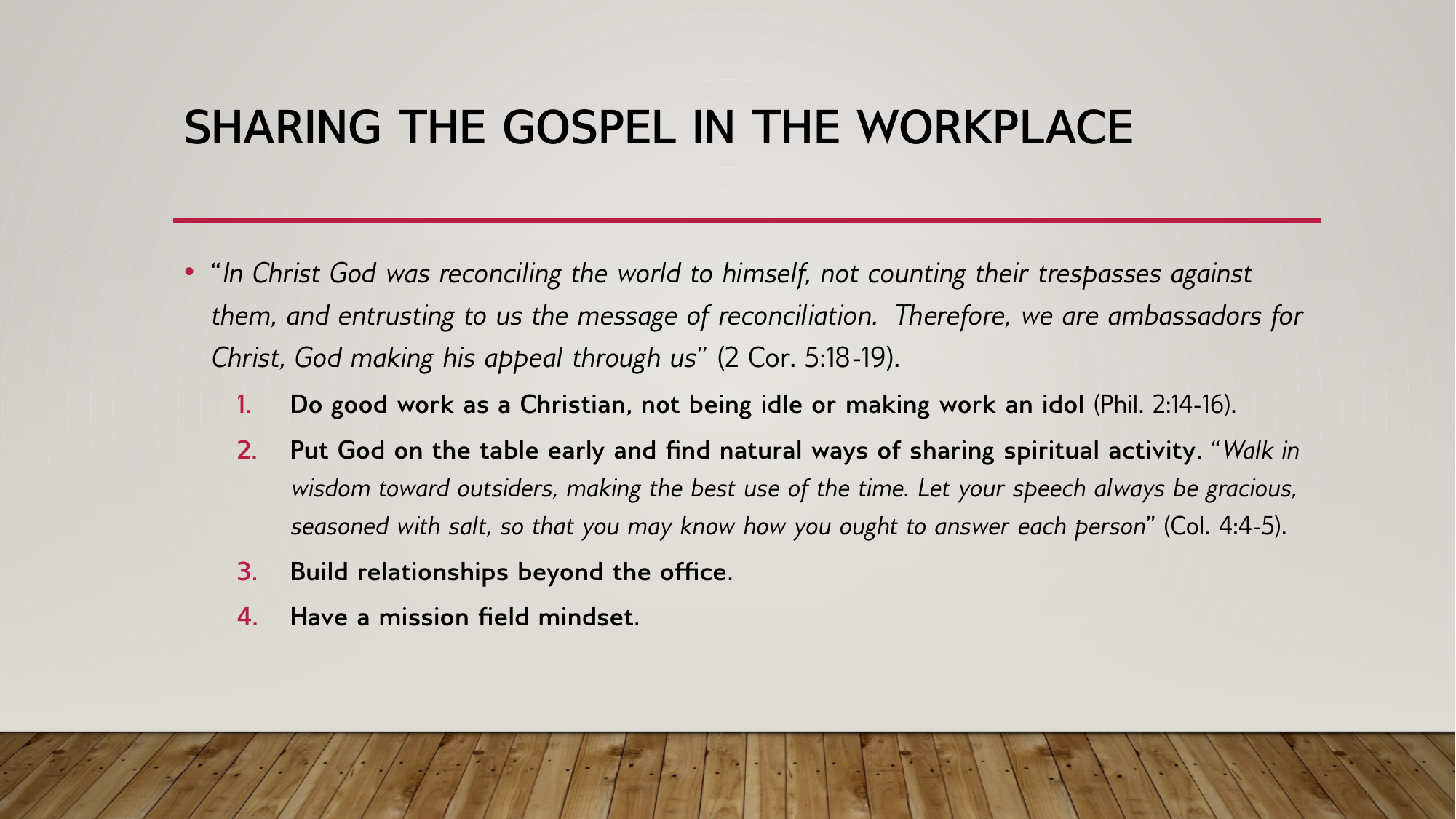

# Sharing the Gospel in the Workplace
“In Christ God was reconciling the world to himself, not counting their trespasses against them, and entrusting to us the message of reconciliation.  Therefore, we are ambassadors for Christ, God making his appeal through us” (2 Cor. 5:18-19).
Do good work as a Christian, not being idle or making work an idol (Phil. 2:14-16).
Put God on the table early and find natural ways of sharing spiritual activity. “Walk in wisdom toward outsiders, making the best use of the time. Let your speech always be gracious, seasoned with salt, so that you may know how you ought to answer each person” (Col. 4:4-5).
Build relationships beyond the office.
Have a mission field mindset.